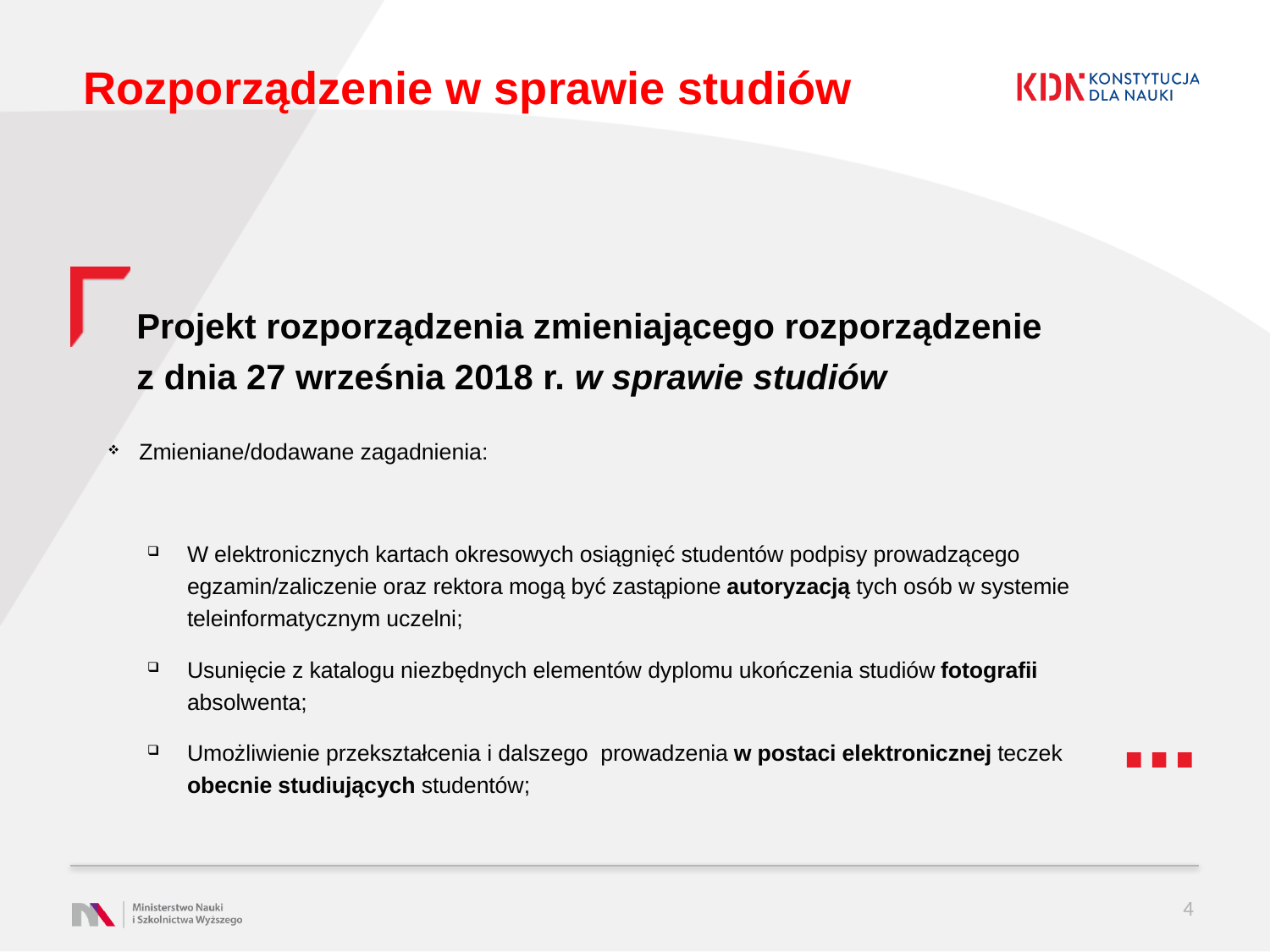

# Rozporządzenie w sprawie studiów
Projekt rozporządzenia zmieniającego rozporządzenie z dnia 27 września 2018 r. w sprawie studiów
Zmieniane/dodawane zagadnienia:

W elektronicznych kartach okresowych osiągnięć studentów podpisy prowadzącego egzamin/zaliczenie oraz rektora mogą być zastąpione autoryzacją tych osób w systemie teleinformatycznym uczelni;
Usunięcie z katalogu niezbędnych elementów dyplomu ukończenia studiów fotografii absolwenta;
Umożliwienie przekształcenia i dalszego  prowadzenia w postaci elektronicznej teczek obecnie studiujących studentów;

4